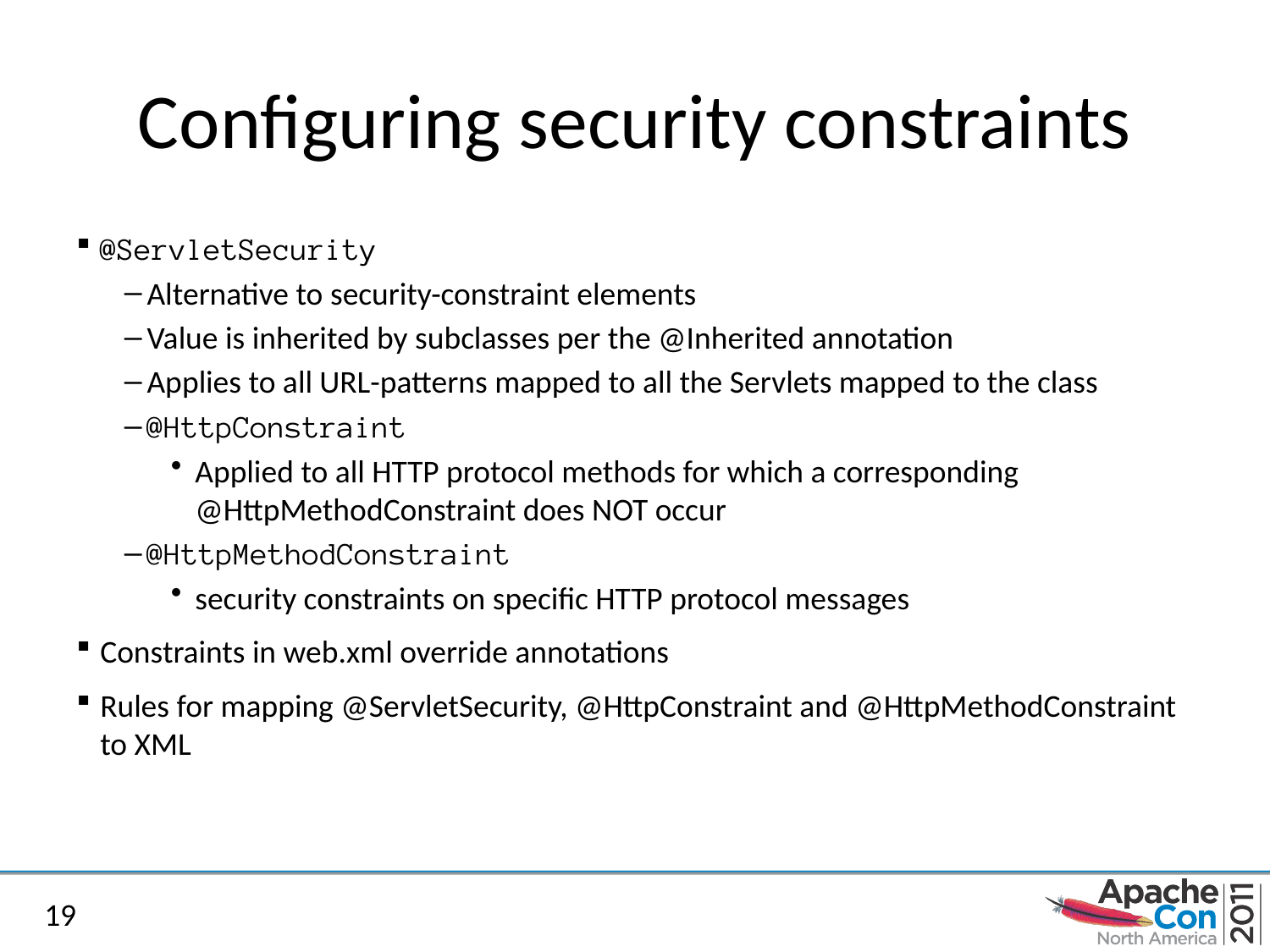

# Configuring security constraints
@ServletSecurity
Alternative to security-constraint elements
Value is inherited by subclasses per the @Inherited annotation
Applies to all URL-patterns mapped to all the Servlets mapped to the class
@HttpConstraint
Applied to all HTTP protocol methods for which a corresponding @HttpMethodConstraint does NOT occur
@HttpMethodConstraint
security constraints on specific HTTP protocol messages
Constraints in web.xml override annotations
Rules for mapping @ServletSecurity, @HttpConstraint and @HttpMethodConstraint to XML